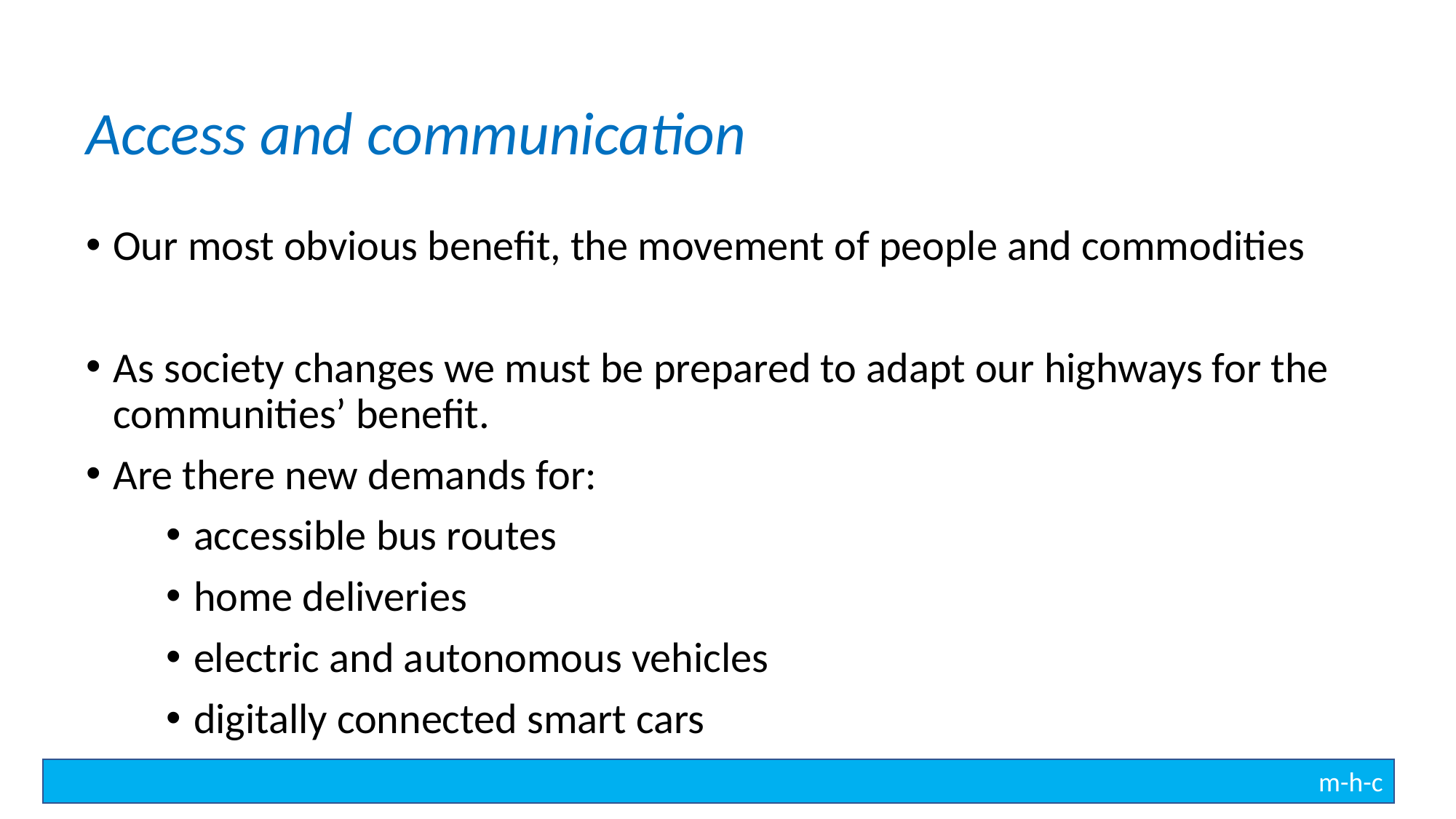

Access and communication
Our most obvious benefit, the movement of people and commodities

As society changes we must be prepared to adapt our highways for the communities’ benefit.
Are there new demands for:
accessible bus routes
home deliveries
electric and autonomous vehicles
digitally connected smart cars
m-h-c